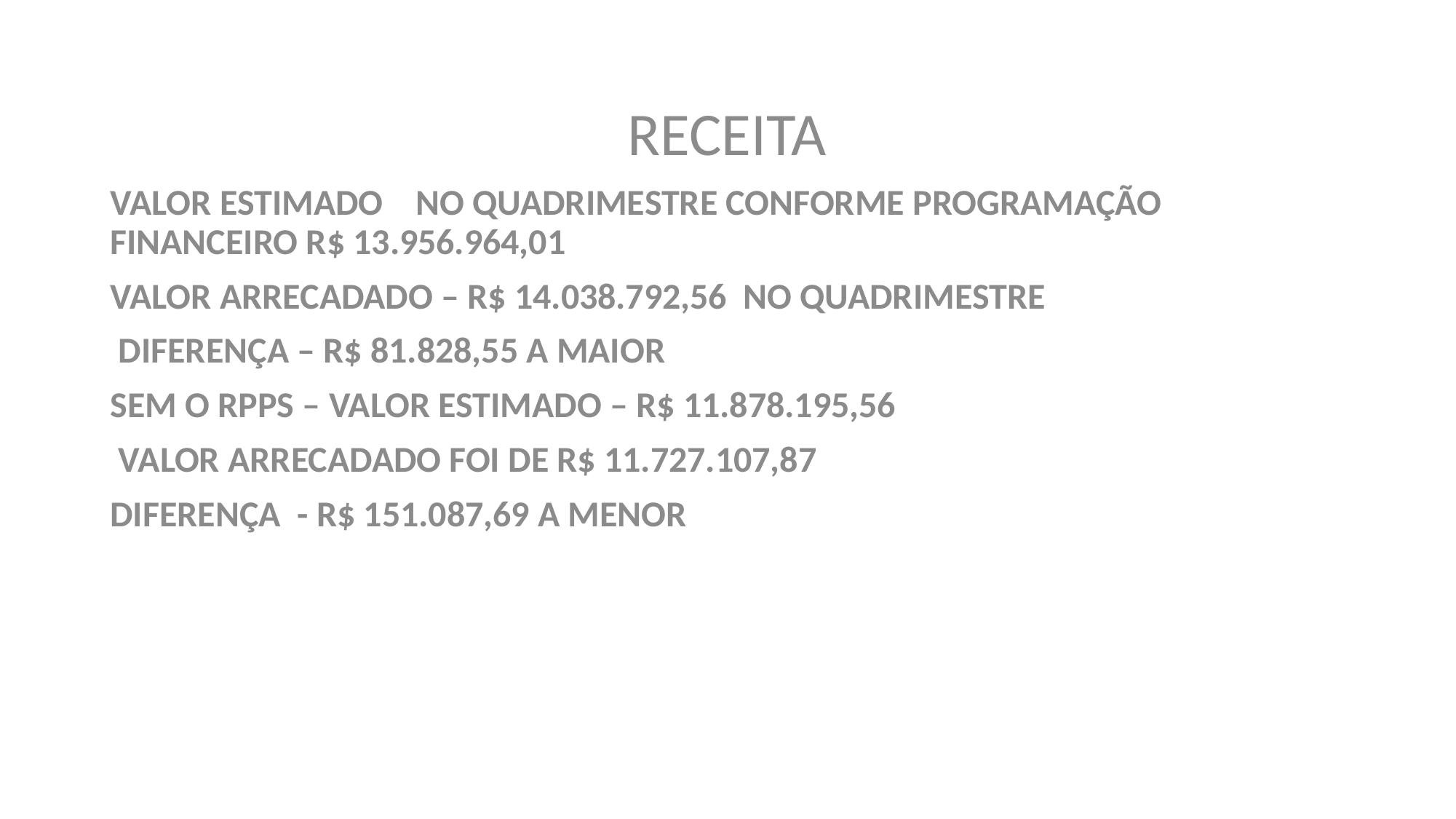

#
RECEITA
VALOR ESTIMADO    NO QUADRIMESTRE CONFORME PROGRAMAÇÃO  FINANCEIRO R$ 13.956.964,01
VALOR ARRECADADO – R$ 14.038.792,56  NO QUADRIMESTRE
 DIFERENÇA – R$ 81.828,55 A MAIOR
SEM O RPPS – VALOR ESTIMADO – R$ 11.878.195,56
 VALOR ARRECADADO FOI DE R$ 11.727.107,87
DIFERENÇA  - R$ 151.087,69 A MENOR